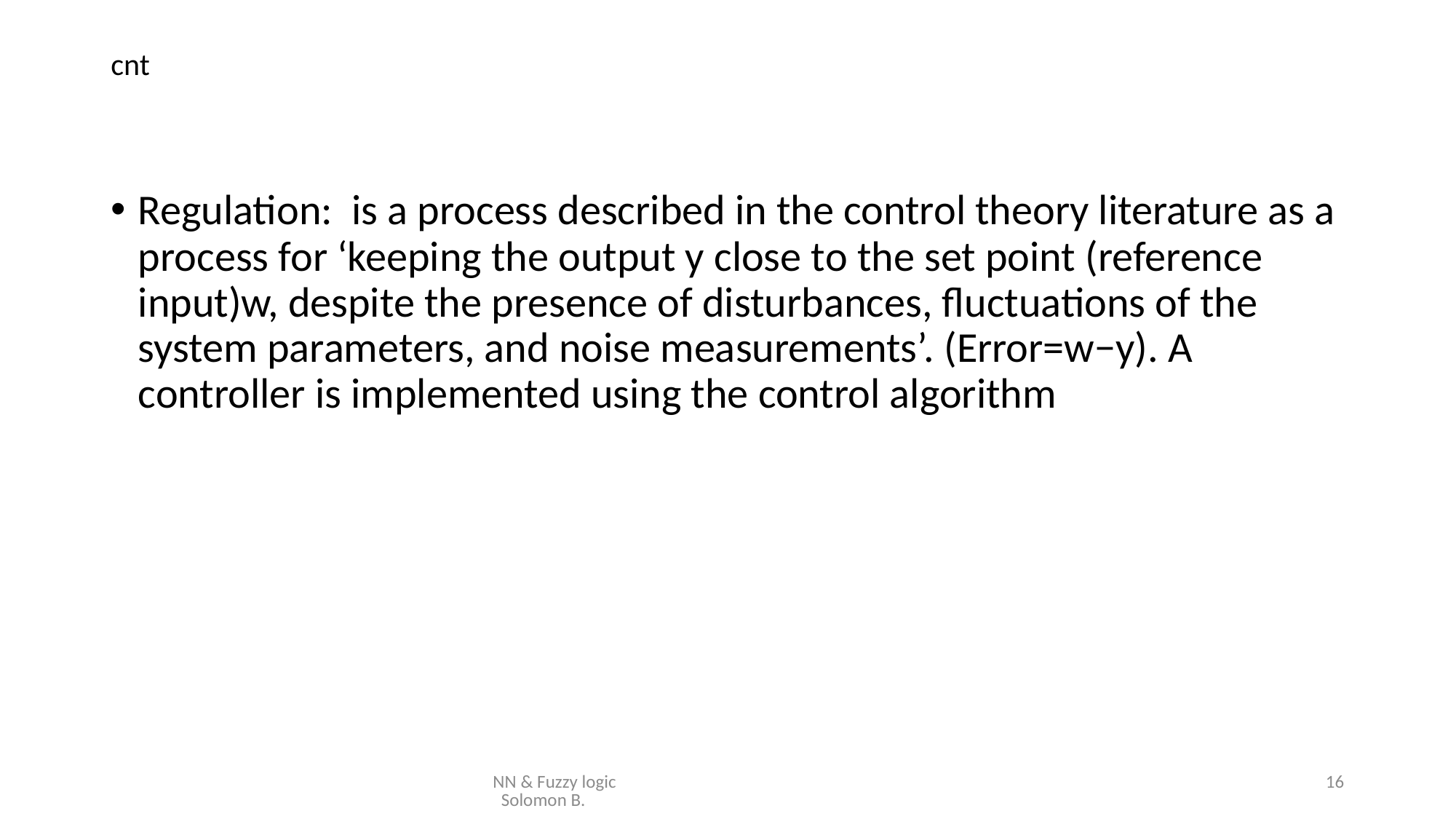

# cnt

Regulation:  is a process described in the control theory literature as a process for ‘keeping the output y close to the set point (reference input)w, despite the presence of disturbances, fluctuations of the system parameters, and noise measurements’. (Error=w−y). A controller is implemented using the control algorithm
NN & Fuzzy logic                                                                                    Solomon B.
16